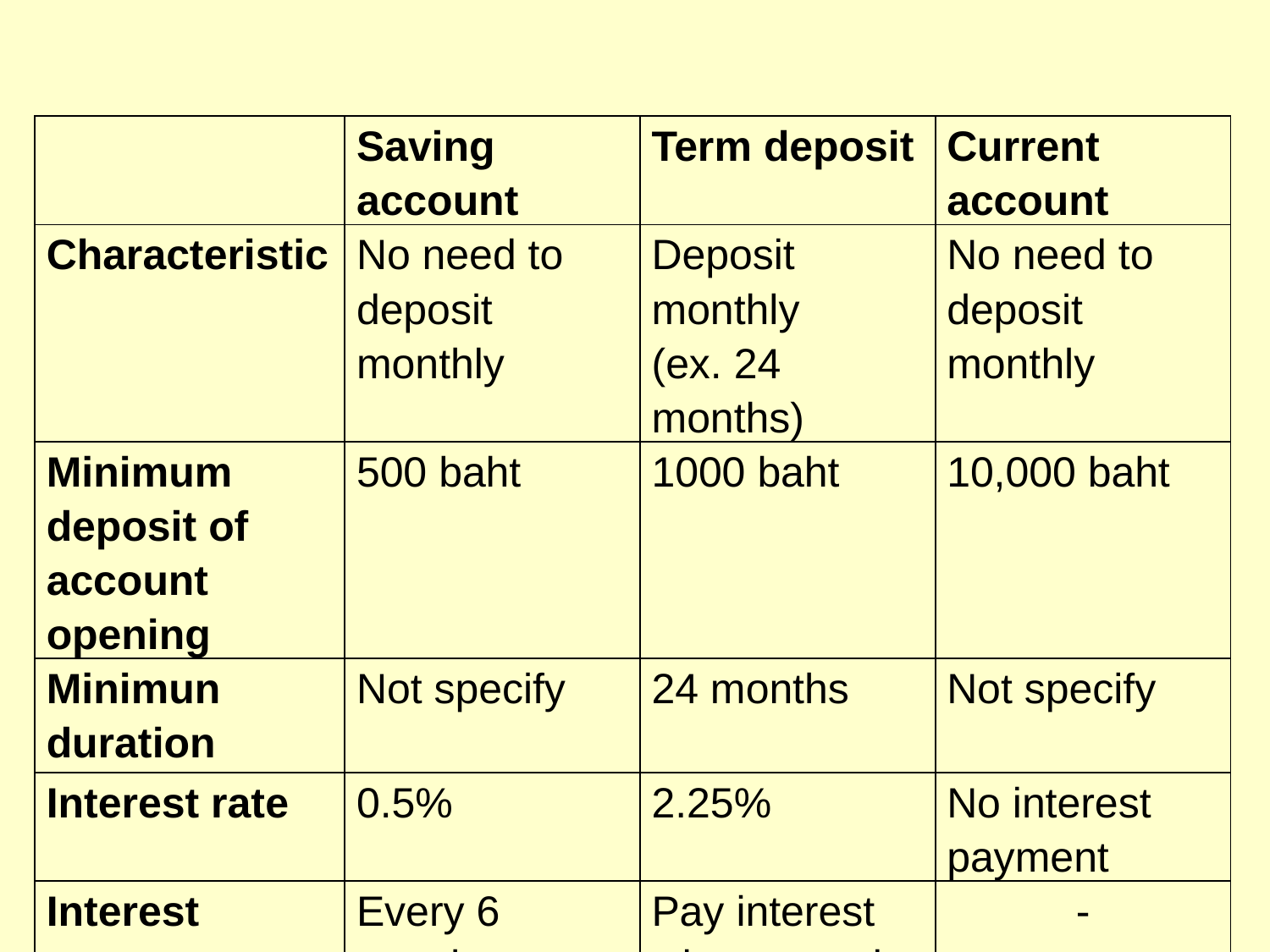

|  | Saving account | Term deposit | Current account |
| --- | --- | --- | --- |
| Characteristic | No need to deposit monthly | Deposit monthly (ex. 24 months) | No need to deposit monthly |
| Minimum deposit of account opening | 500 baht | 1000 baht | 10,000 baht |
| Minimun duration | Not specify | 24 months | Not specify |
| Interest rate | 0.5% | 2.25% | No interest payment |
| Interest payment | Every 6 months | Pay interest when maturity | - |
| Withdraw before maturity | Can withdraw by receiving actual interest. | Penalty charge | Able to withdraw |